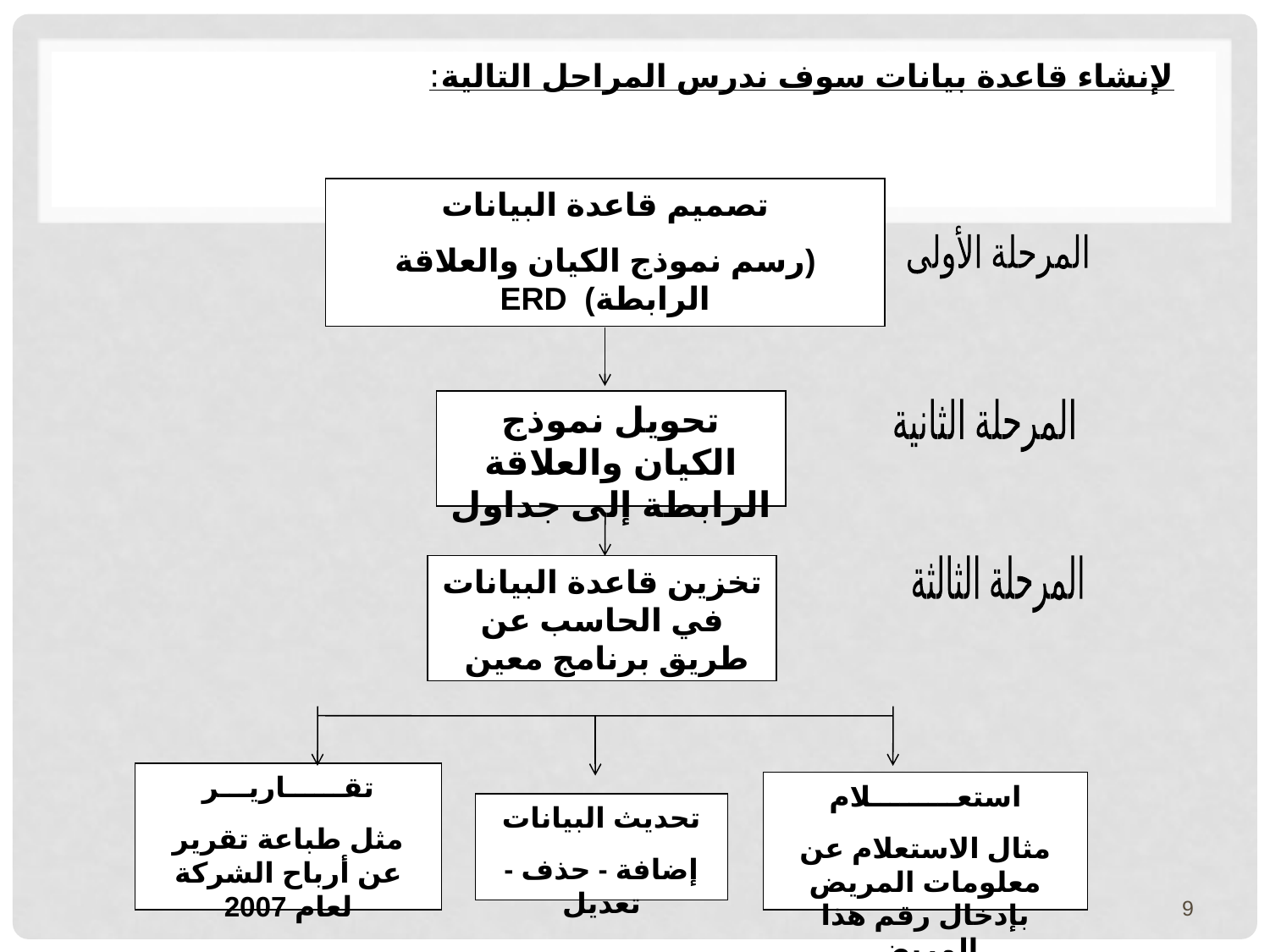

لإنشاء قاعدة بيانات سوف ندرس المراحل التالية:
تصميم قاعدة البيانات
(رسم نموذج الكيان والعلاقة الرابطة)  ERD
تخزين قاعدة البيانات في الحاسب عن طريق برنامج معين
تقــــــاريـــر
مثل طباعة تقرير عن أرباح الشركة لعام 2007
استعـــــــــلام
مثال الاستعلام عن معلومات المريض بإدخال رقم هذا المريض
تحديث البيانات
إضافة - حذف - تعديل
المرحلة الأولى
المرحلة الثانية
تحويل نموذج الكيان والعلاقة الرابطة إلى جداول
المرحلة الثالثة
9